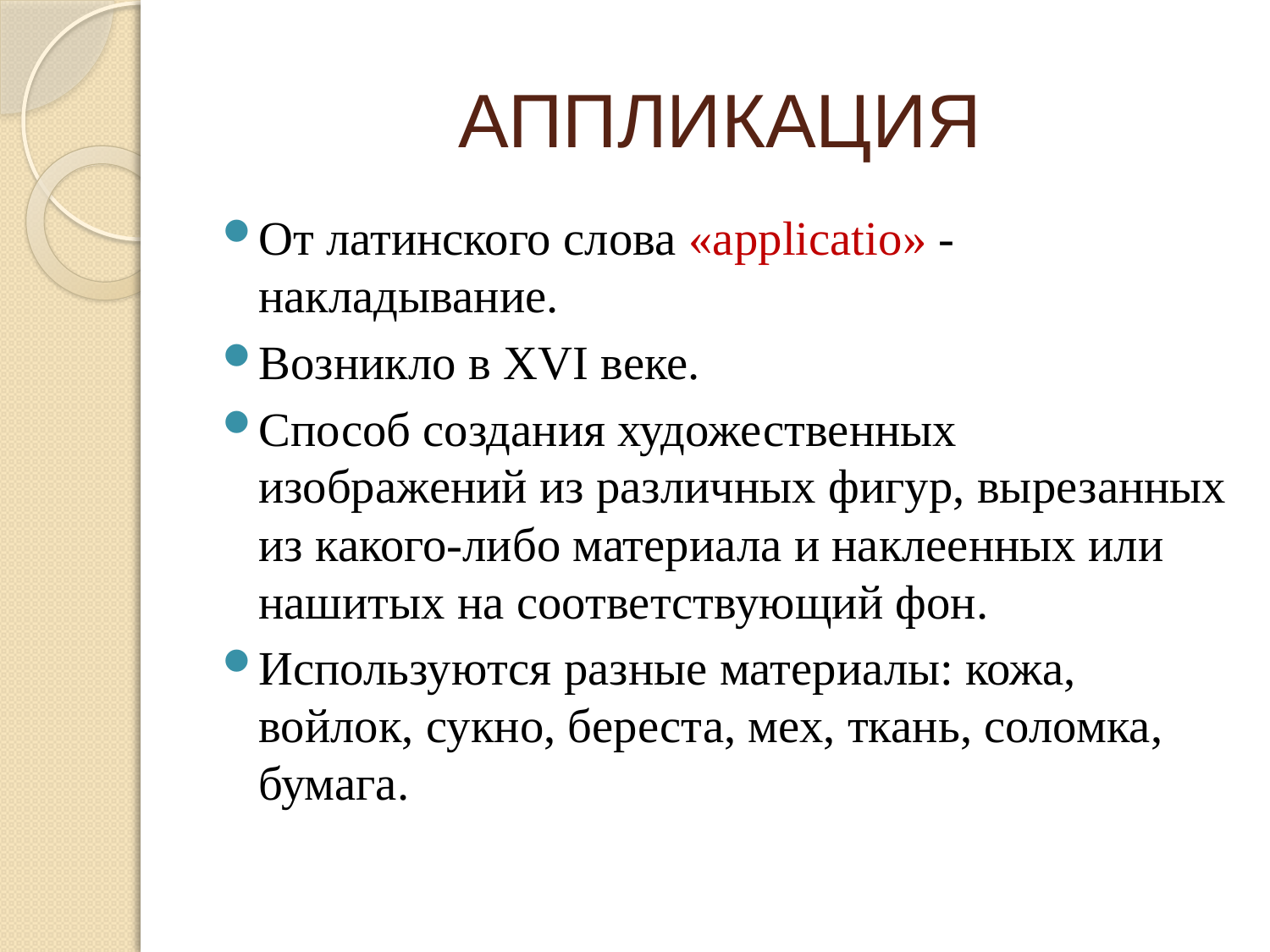

# АППЛИКАЦИЯ
От латинского слова «applicatio» - накладывание.
Возникло в ХVI веке.
Способ создания художественных изображений из различных фигур, вырезанных из какого-либо материала и наклеенных или нашитых на соответствующий фон.
Используются разные материалы: кожа, войлок, сукно, береста, мех, ткань, соломка, бумага.